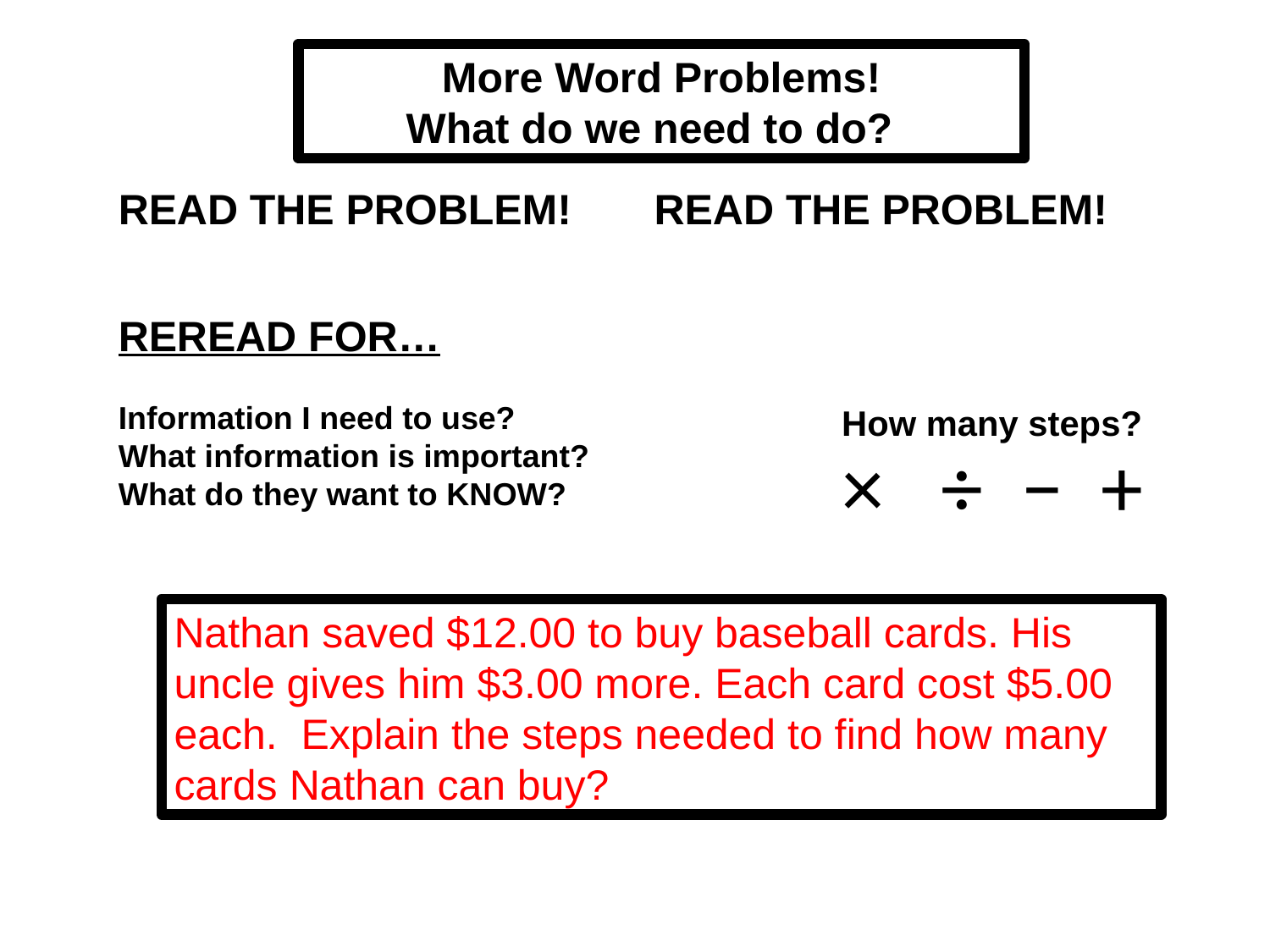

More Word Problems!
What do we need to do?
READ THE PROBLEM!       READ THE PROBLEM!

REREAD FOR…

Information I need to use?
What information is important?
What do they want to KNOW?
How many steps?
×   ÷  −  +
Nathan saved $12.00 to buy baseball cards. His uncle gives him $3.00 more. Each card cost $5.00 each.  Explain the steps needed to find how many cards Nathan can buy?